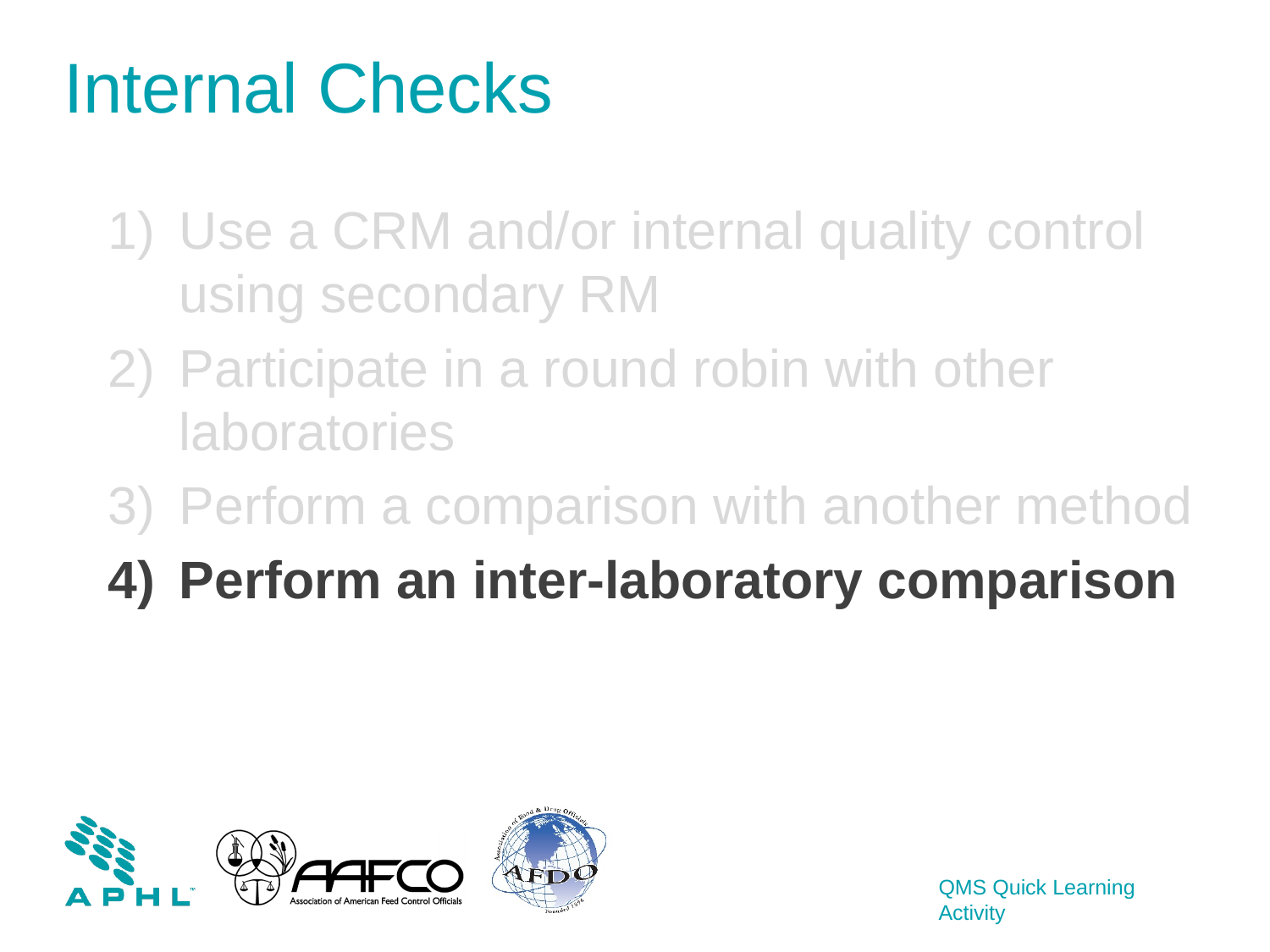

# Internal Checks
Use a CRM and/or internal quality control using secondary RM
Participate in a round robin with other laboratories
Perform a comparison with another method
Perform an inter-laboratory comparison